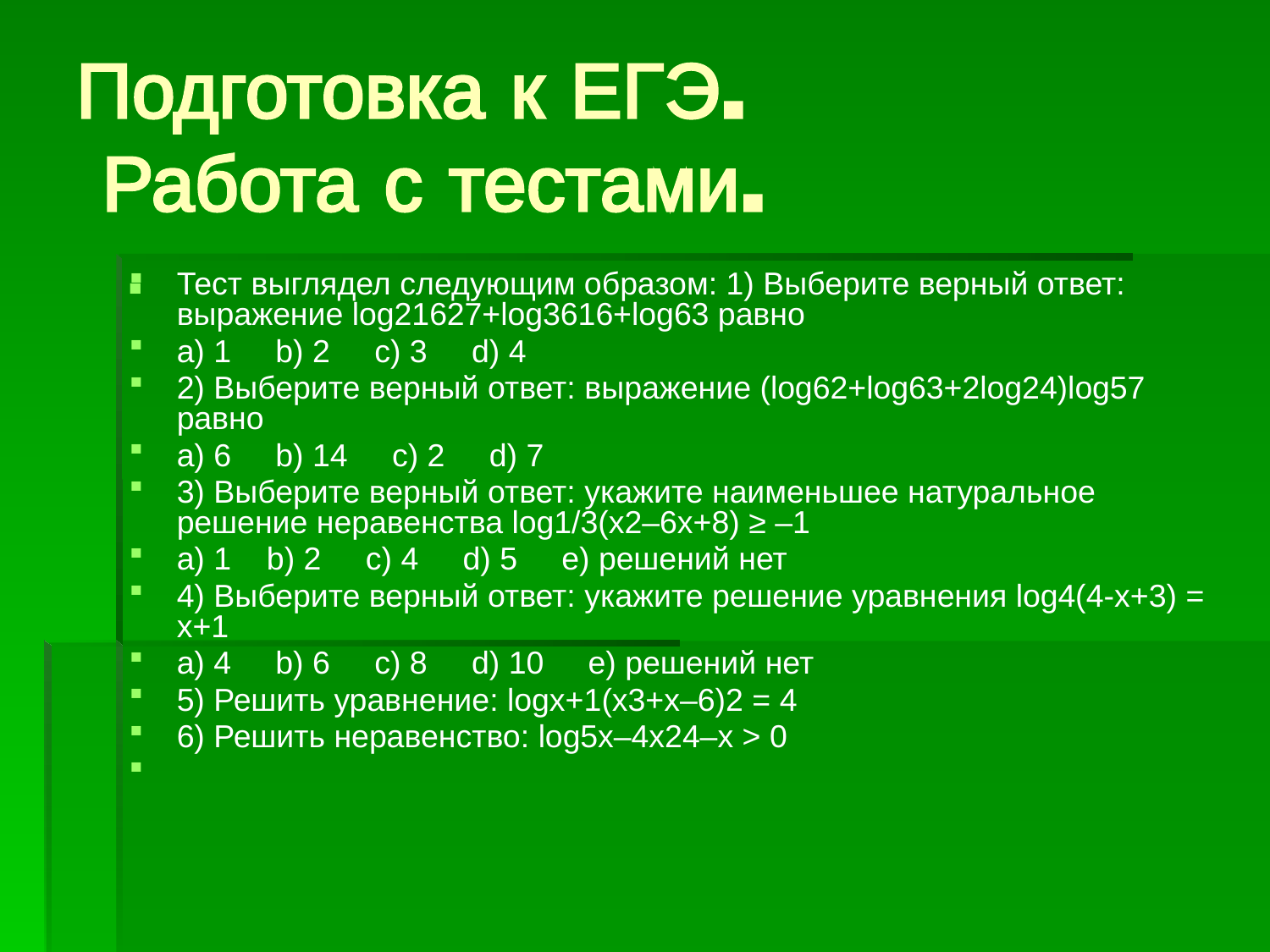

# Подготовка к ЕГЭ. Работа с тестами.
Тест выглядел следующим образом: 1) Выберите верный ответ: выражение log21627+log3616+log63 равно
a) 1     b) 2     c) 3     d) 4
2) Выберите верный ответ: выражение (log62+log63+2log24)log57 равно
a) 6     b) 14     c) 2     d) 7
3) Выберите верный ответ: укажите наименьшее натуральное решение неравенства log1/3(x2–6x+8) ≥ –1
a) 1    b) 2     c) 4     d) 5     e) решений нет
4) Выберите верный ответ: укажите решение уравнения log4(4-x+3) = x+1
a) 4     b) 6     c) 8     d) 10     e) решений нет
5) Решить уравнение: logx+1(x3+x–6)2 = 4
6) Решить неравенство: log5x–4x24–x > 0